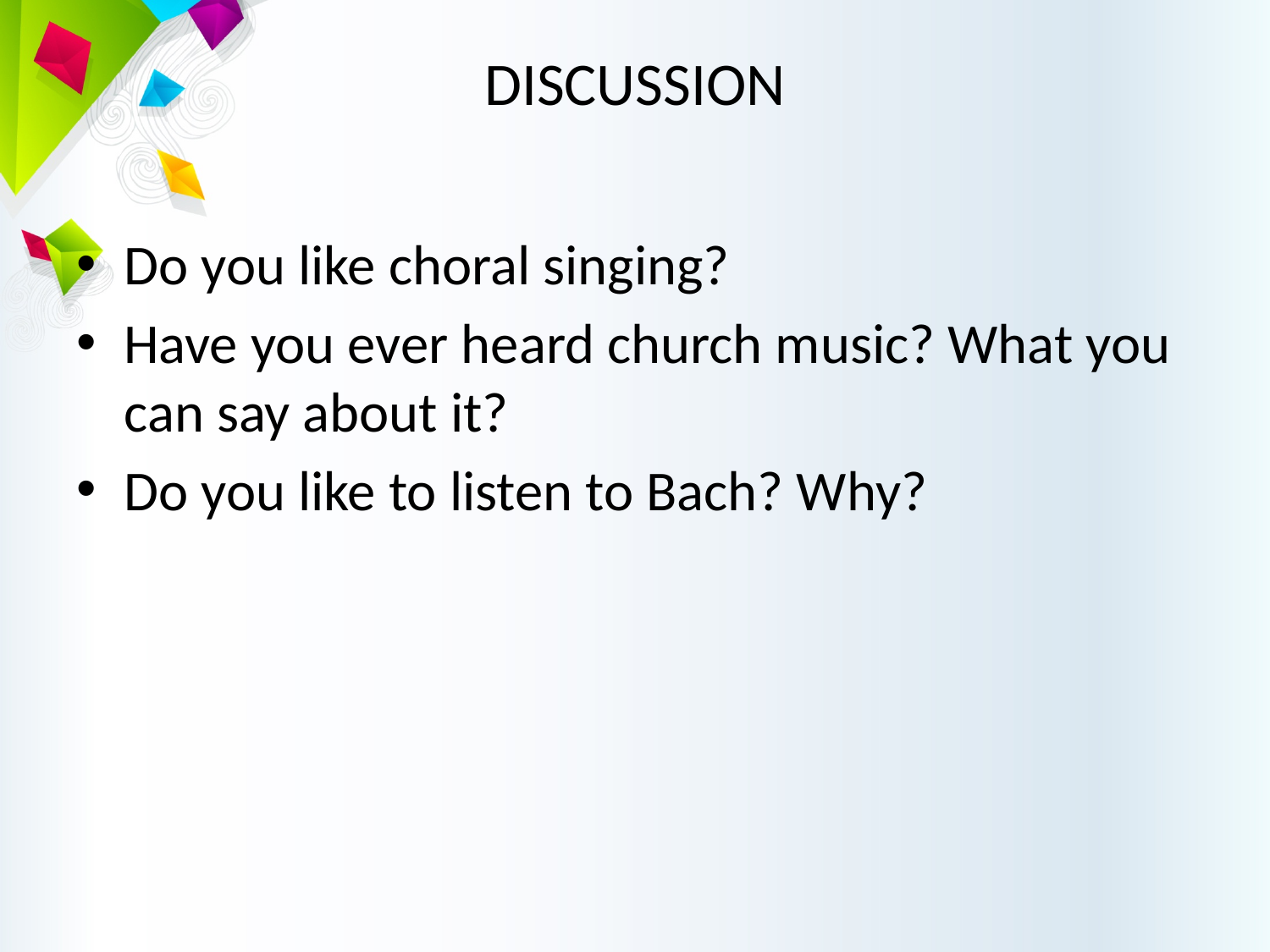

# DISCUSSION
Do you like choral singing?
Have you ever heard church music? What you can say about it?
Do you like to listen to Bach? Why?